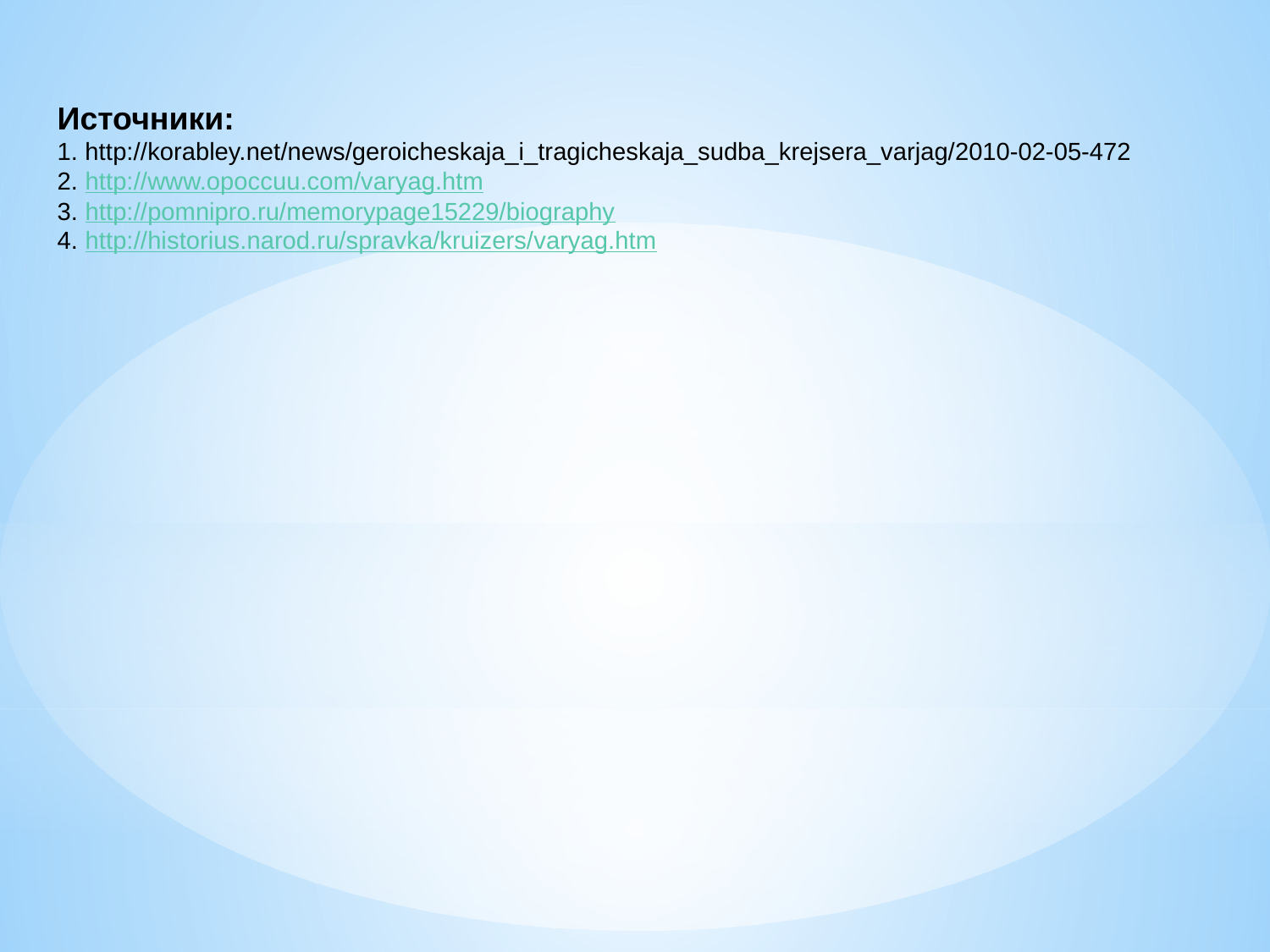

Источники:
1. http://korabley.net/news/geroicheskaja_i_tragicheskaja_sudba_krejsera_varjag/2010-02-05-472
2. http://www.opoccuu.com/varyag.htm
3. http://pomnipro.ru/memorypage15229/biography
4. http://historius.narod.ru/spravka/kruizers/varyag.htm